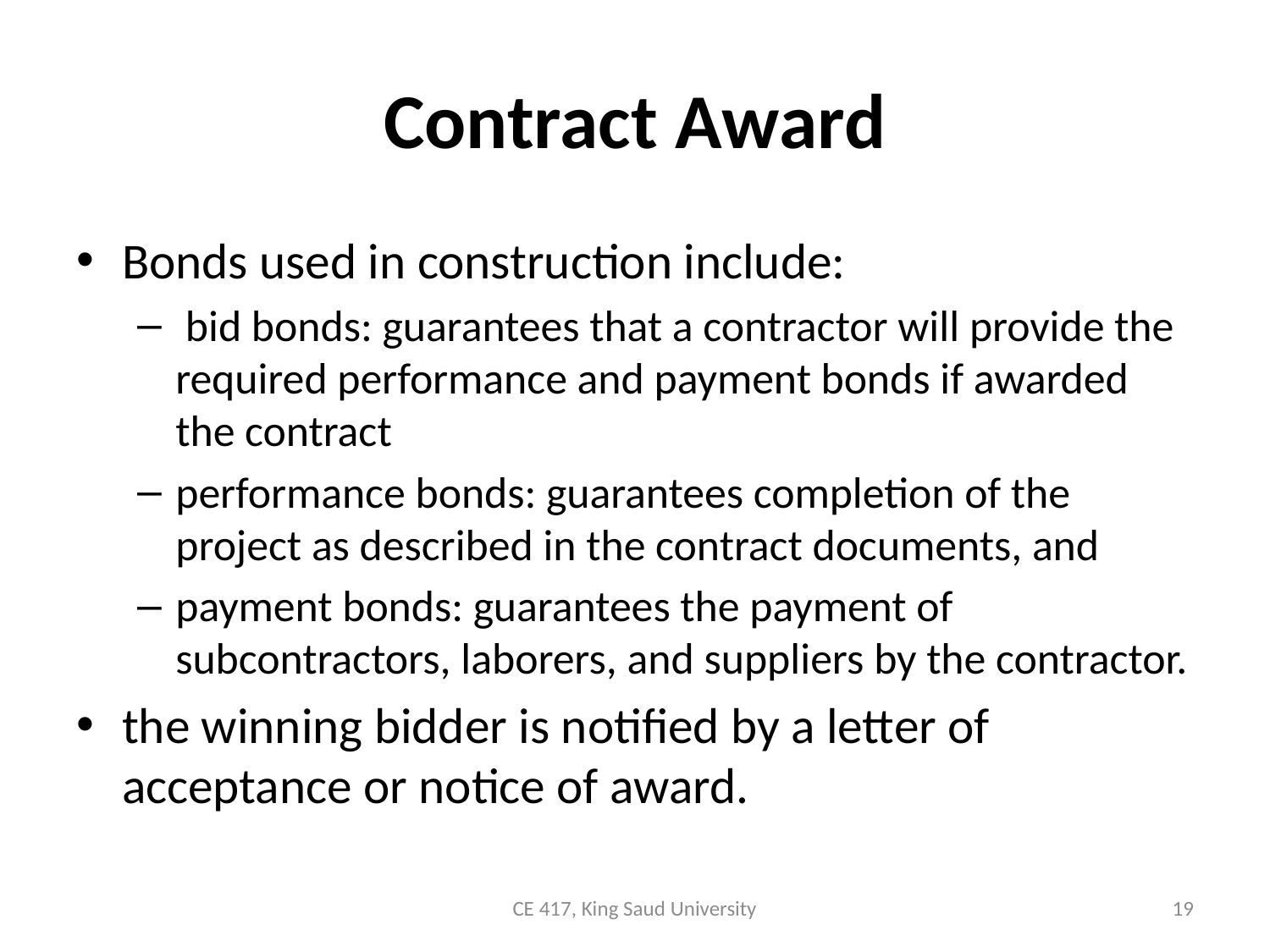

# Contract Award
Bonds used in construction include:
 bid bonds: guarantees that a contractor will provide the required performance and payment bonds if awarded the contract
performance bonds: guarantees completion of the project as described in the contract documents, and
payment bonds: guarantees the payment of subcontractors, laborers, and suppliers by the contractor.
the winning bidder is notified by a letter of acceptance or notice of award.
CE 417, King Saud University
19